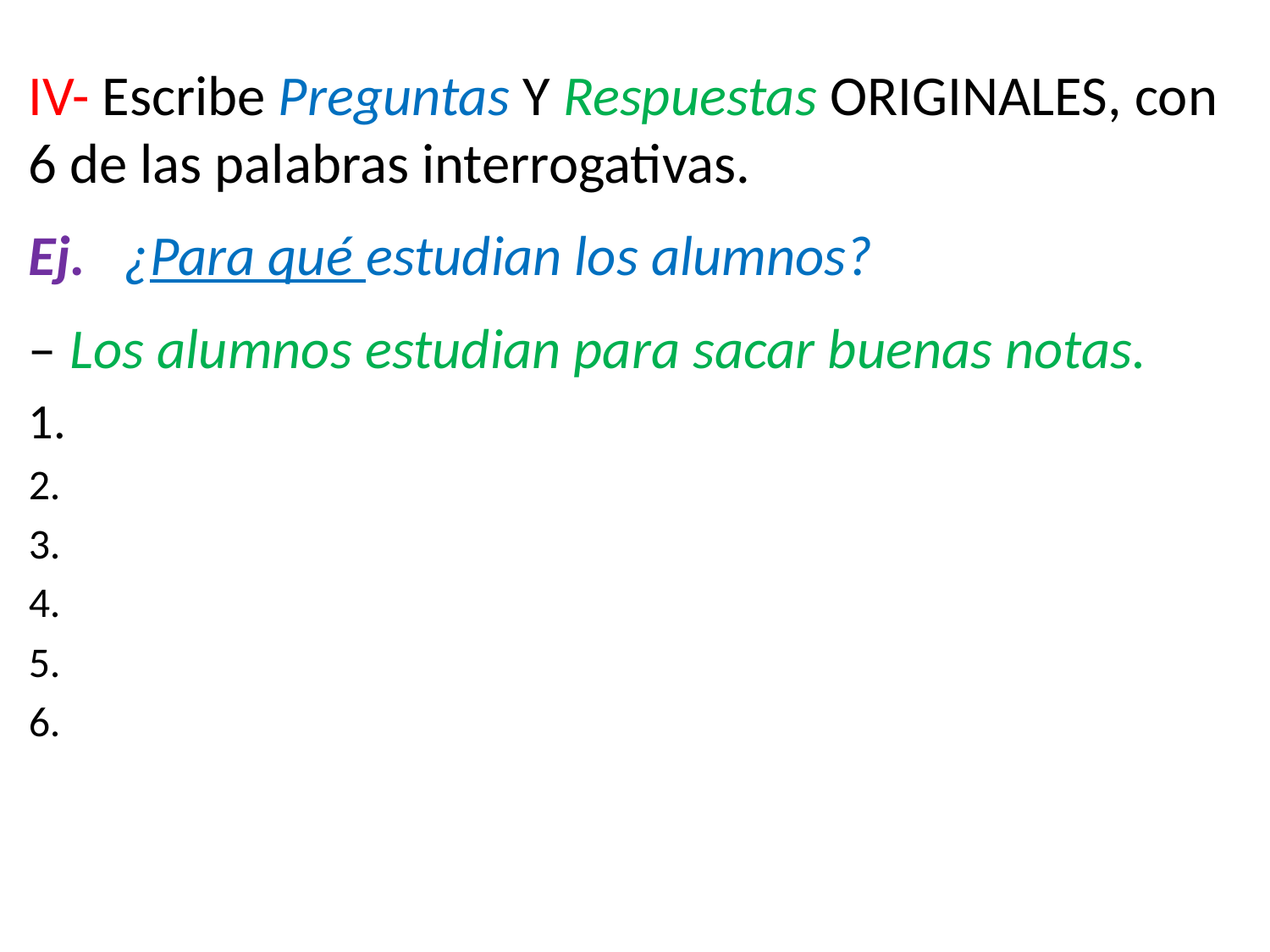

IV- Escribe Preguntas Y Respuestas ORIGINALES, con 6 de las palabras interrogativas.
Ej.   ¿Para qué estudian los alumnos?
– Los alumnos estudian para sacar buenas notas.